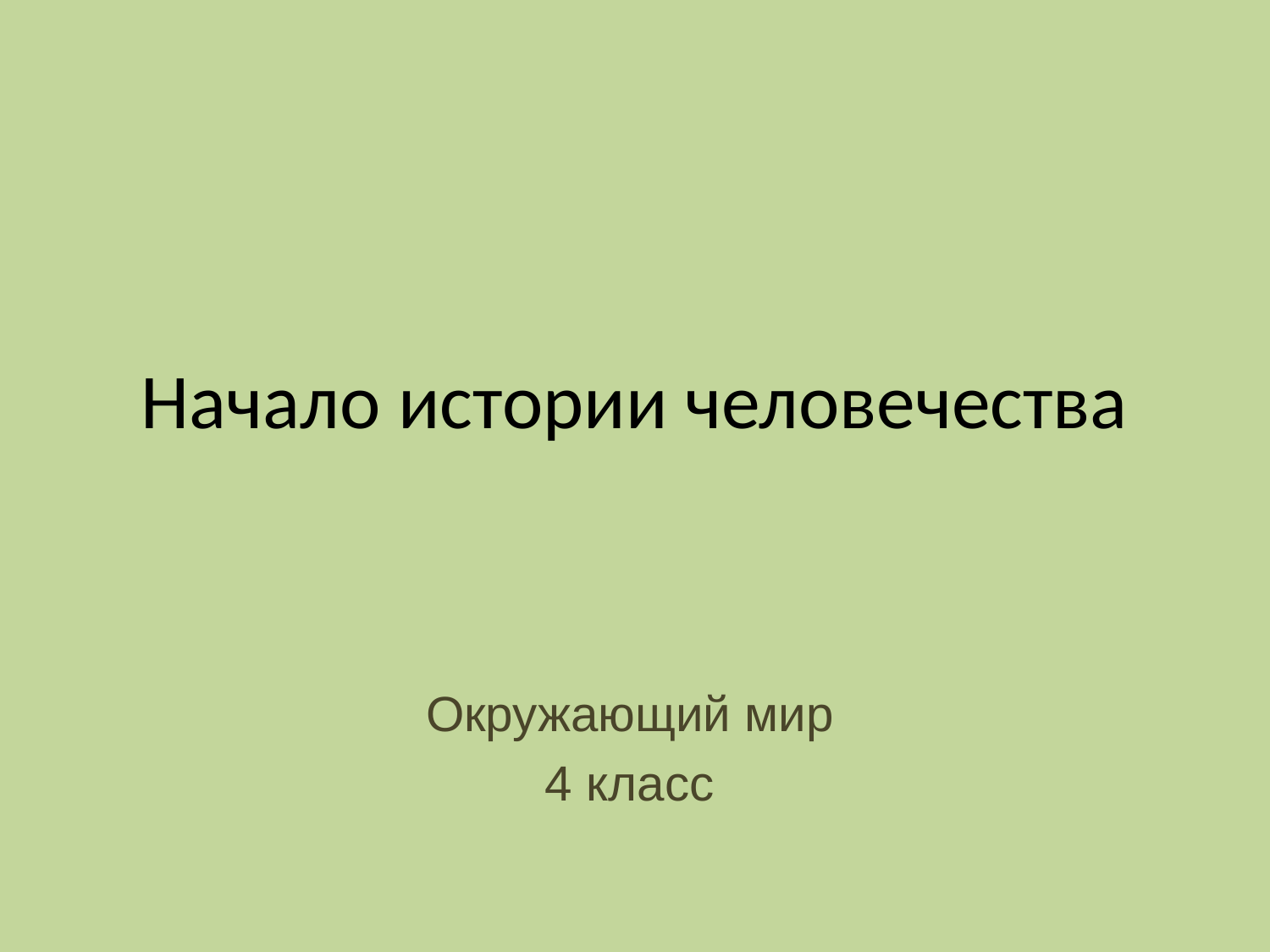

# Начало истории человечества
Окружающий мир
4 класс